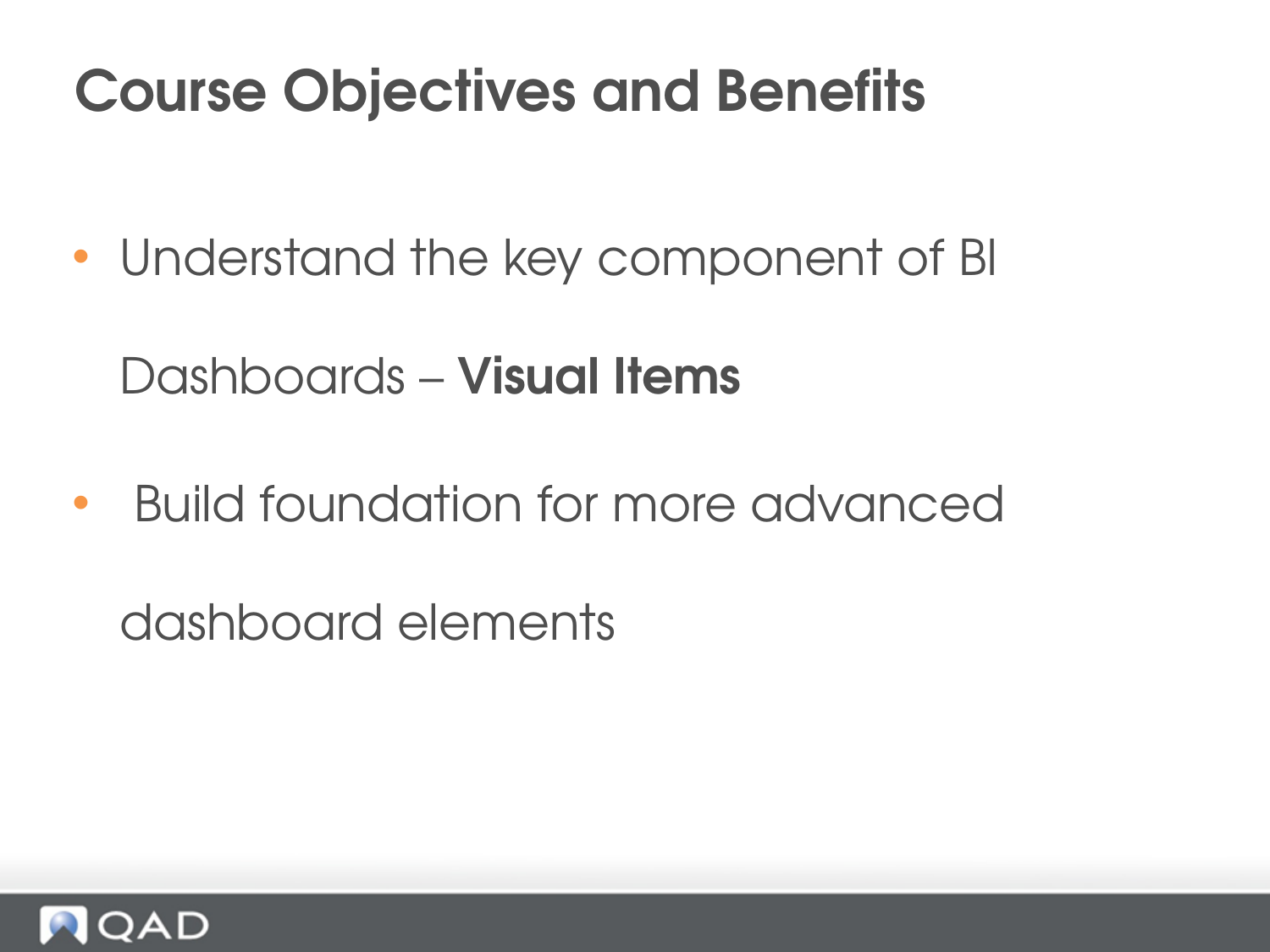

# Course Objectives and Benefits
Understand the key component of BI Dashboards – Visual Items
 Build foundation for more advanced dashboard elements